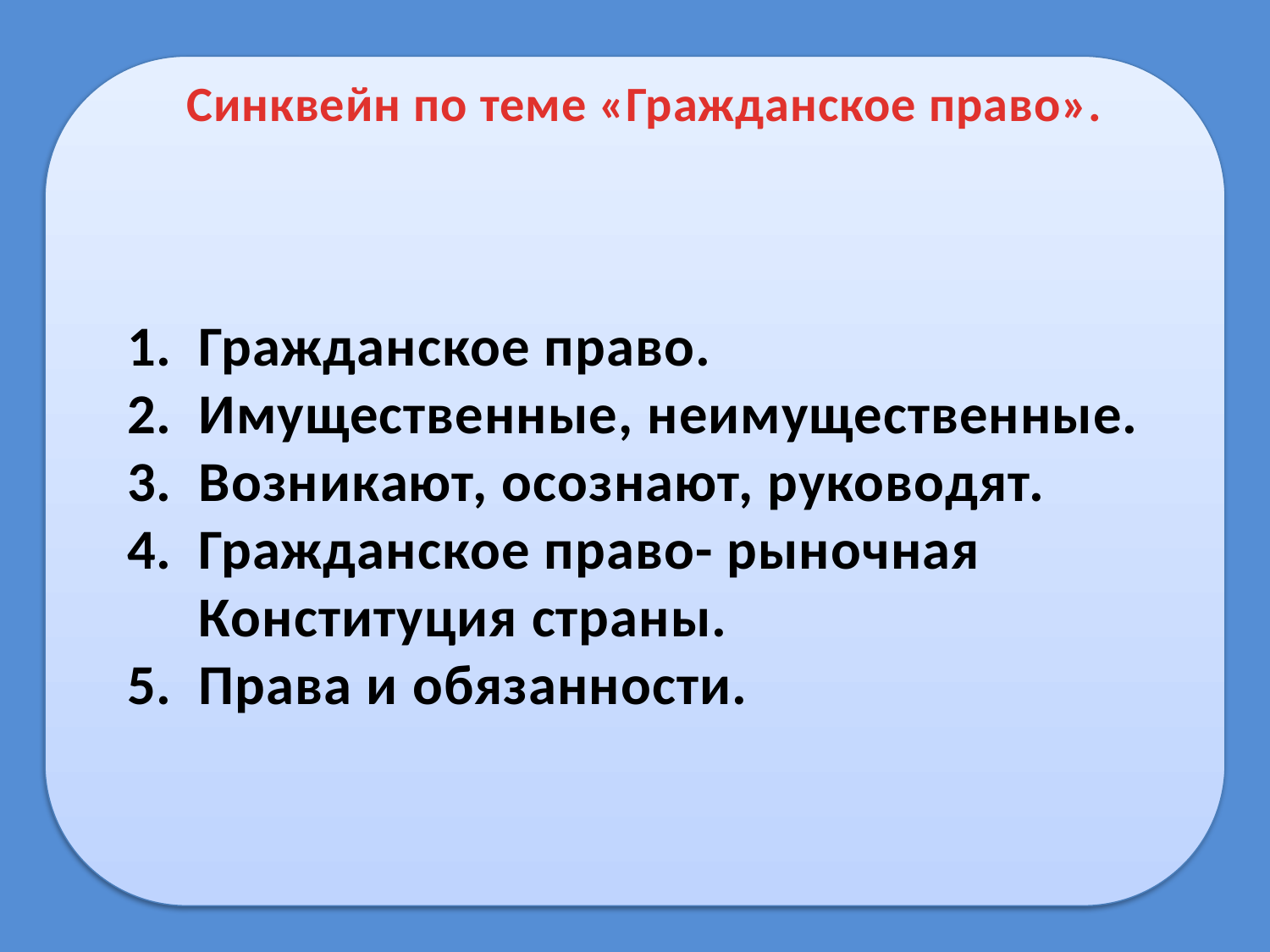

Синквейн по теме «Гражданское право».

Гражданское право.
Имущественные, неимущественные.
Возникают, осознают, руководят.
Гражданское право- рыночная Конституция страны.
Права и обязанности.